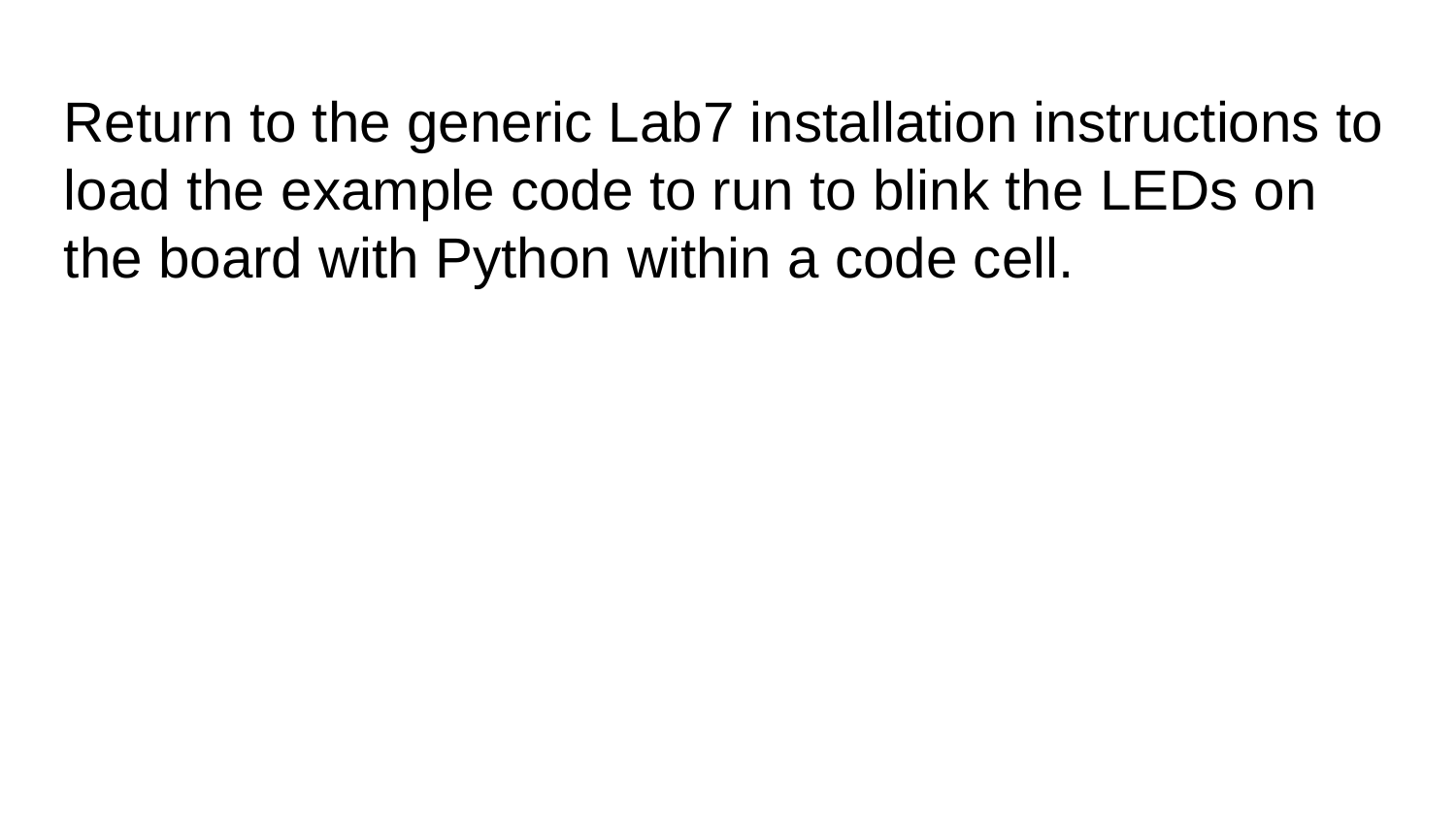

Return to the generic Lab7 installation instructions to load the example code to run to blink the LEDs on the board with Python within a code cell.